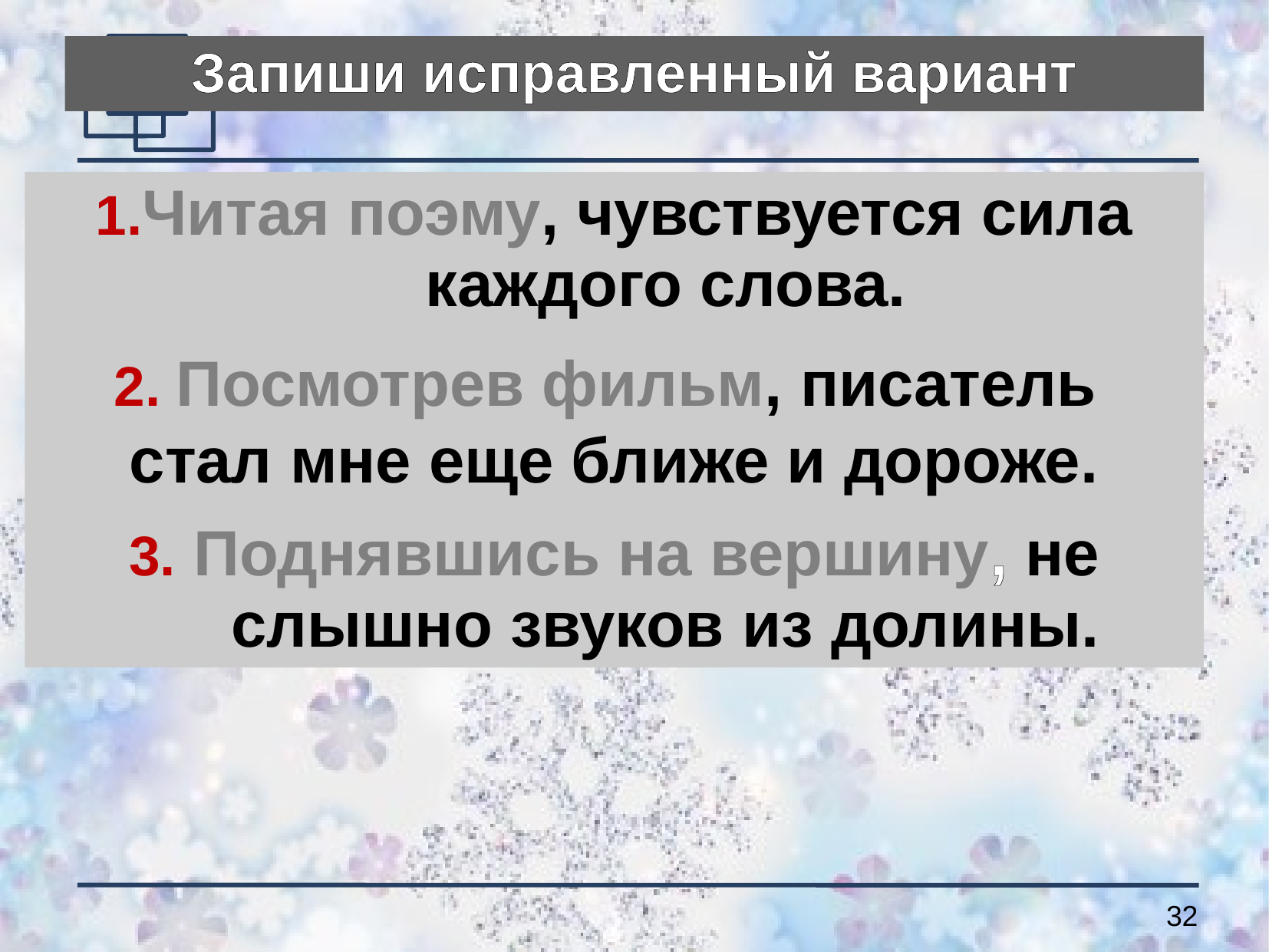

Запиши исправленный вариант
1.Читая поэму, чувствуется сила каждого слова.

2. Посмотрев фильм, писатель
стал мне еще ближе и дороже.

3. Поднявшись на вершину, не слышно звуков из долины.